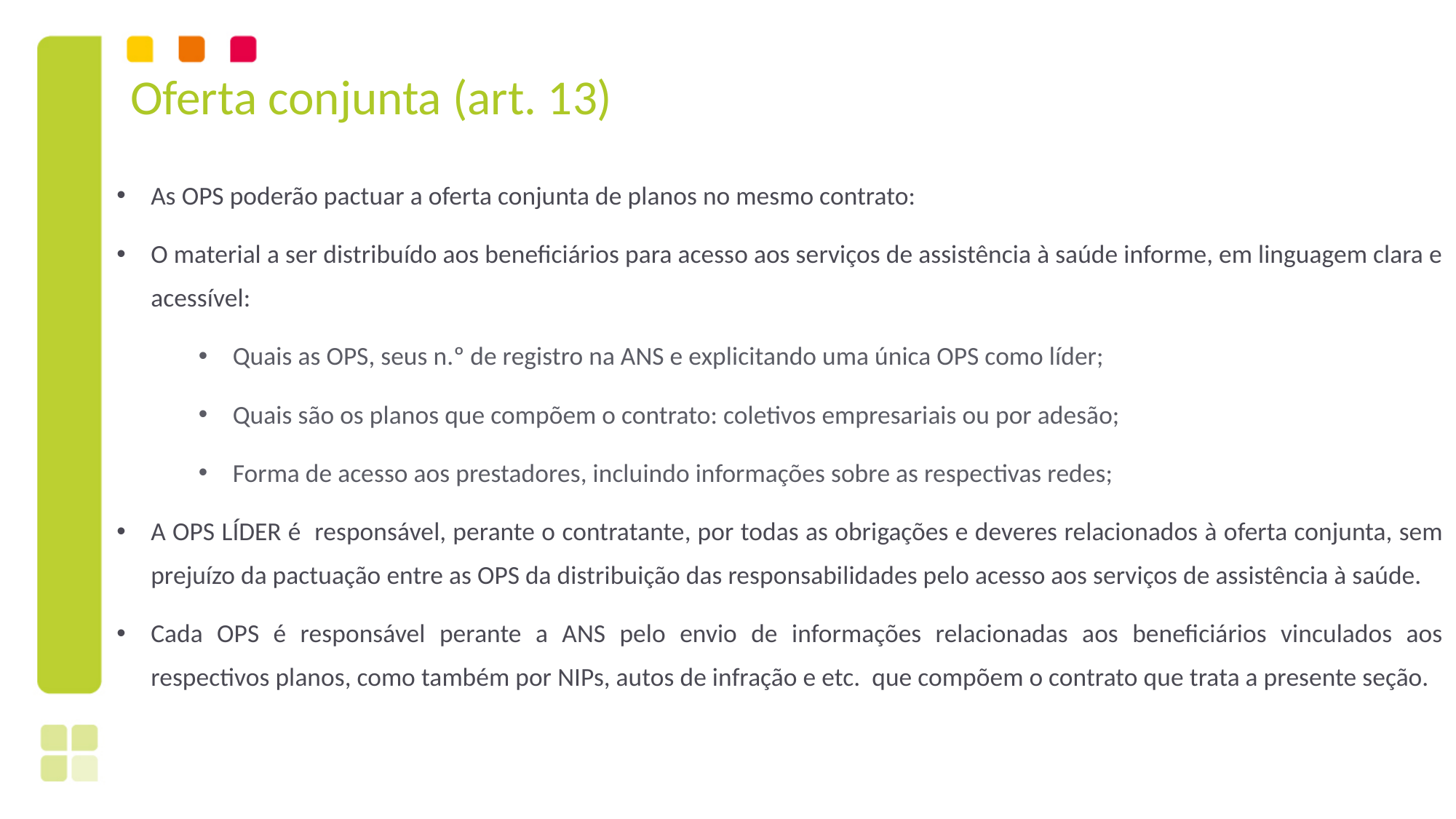

# Oferta conjunta (art. 13)
As OPS poderão pactuar a oferta conjunta de planos no mesmo contrato:
O material a ser distribuído aos beneficiários para acesso aos serviços de assistência à saúde informe, em linguagem clara e acessível:
Quais as OPS, seus n.º de registro na ANS e explicitando uma única OPS como líder;
Quais são os planos que compõem o contrato: coletivos empresariais ou por adesão;
Forma de acesso aos prestadores, incluindo informações sobre as respectivas redes;
A OPS LÍDER é  responsável, perante o contratante, por todas as obrigações e deveres relacionados à oferta conjunta, sem prejuízo da pactuação entre as OPS da distribuição das responsabilidades pelo acesso aos serviços de assistência à saúde.
Cada OPS é responsável perante a ANS pelo envio de informações relacionadas aos beneficiários vinculados aos respectivos planos, como também por NIPs, autos de infração e etc.  que compõem o contrato que trata a presente seção.